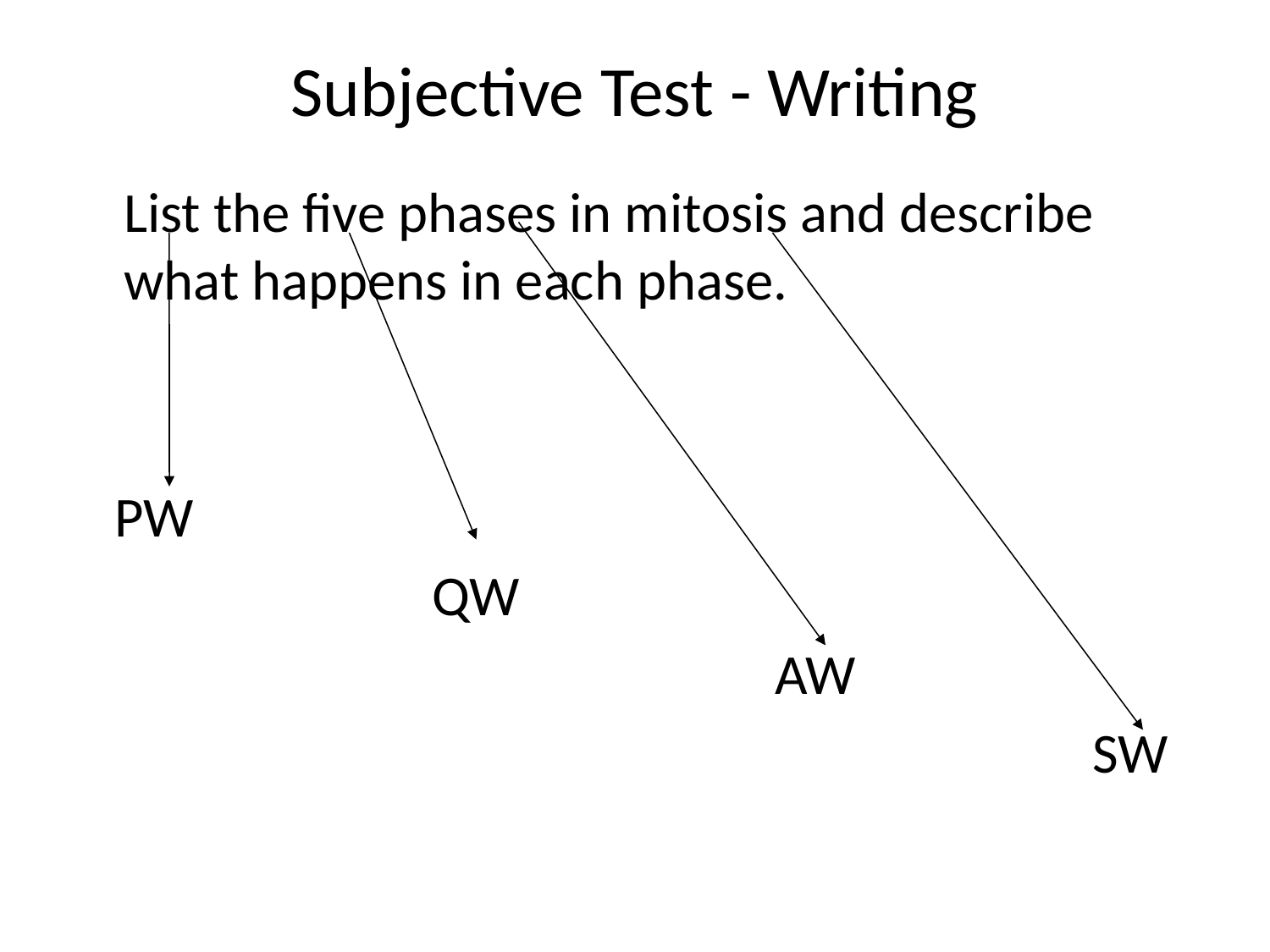

# Subjective Test - Writing
	List the five phases in mitosis and describe what happens in each phase.

   PW
                            QW
                                                       AW
                                                                                SW